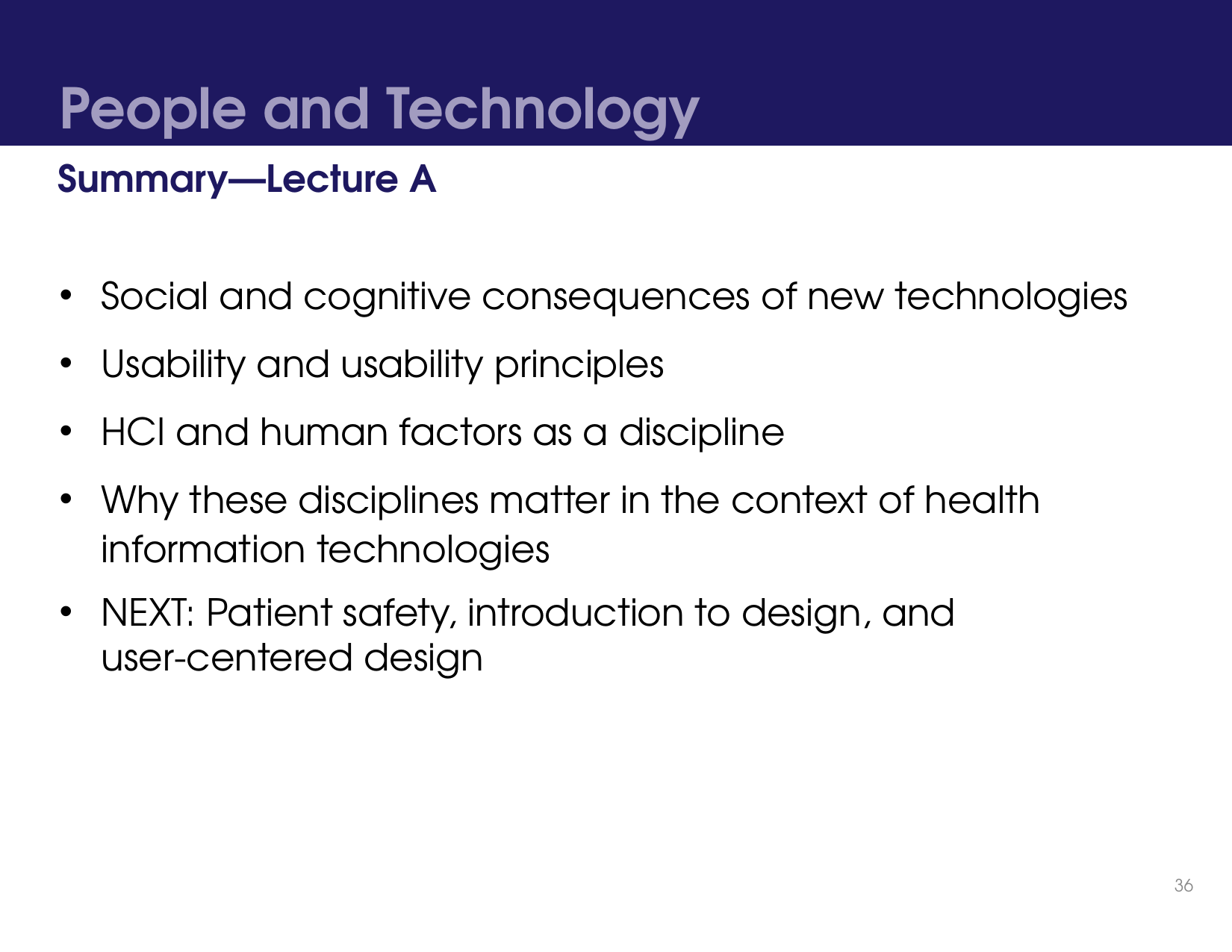

# People and Technology
Summary—Lecture A
Social and cognitive consequences of new technologies
Usability and usability principles
HCI and human factors as a discipline
Why these disciplines matter in the context of health information technologies
NEXT: Patient safety, introduction to design, and user‑centered design

36